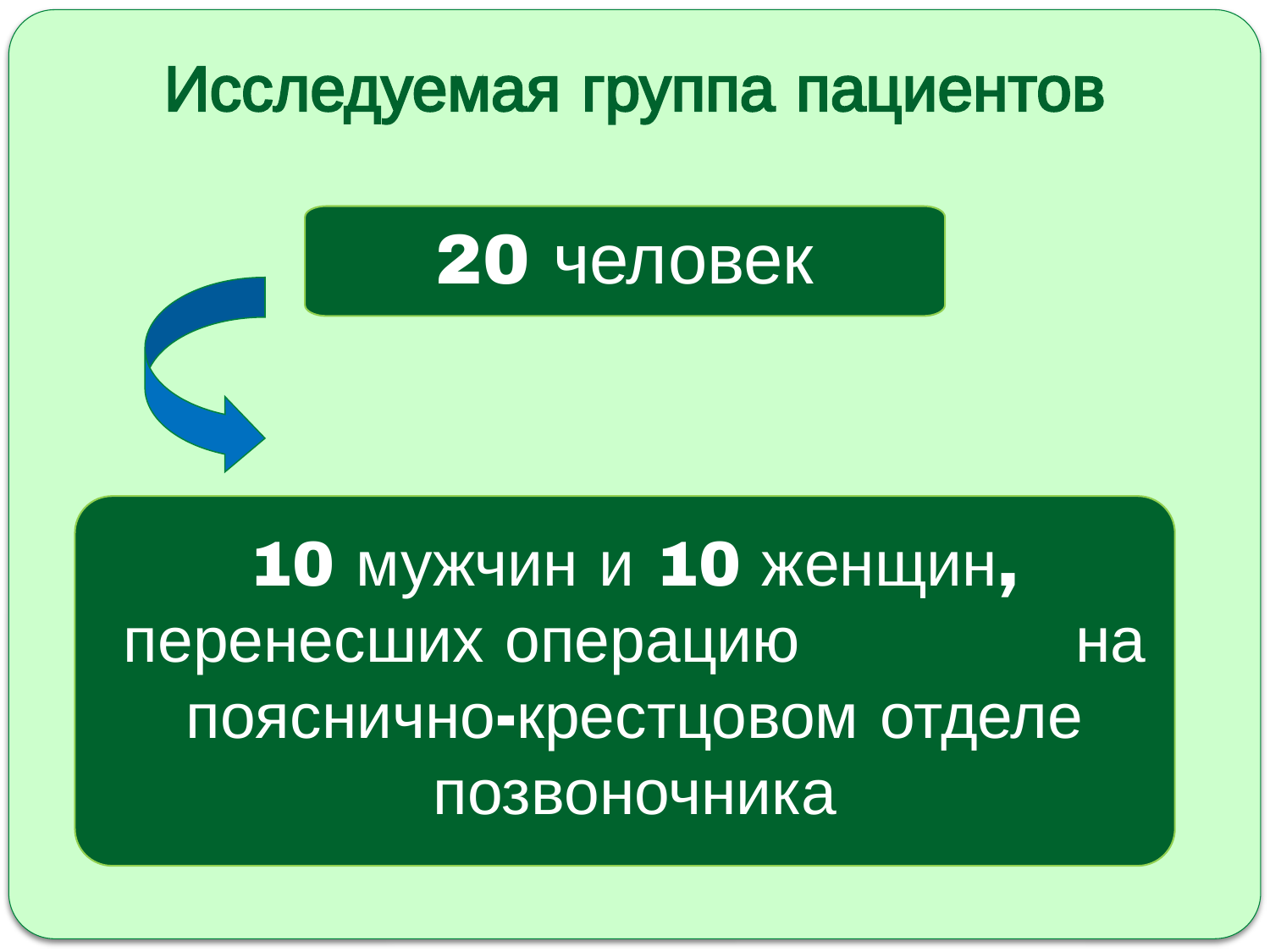

# Исследуемая группа пациентов
20 человек

10 мужчин и 10 женщин, перенесших операцию             на пояснично-крестцовом отделе позвоночника